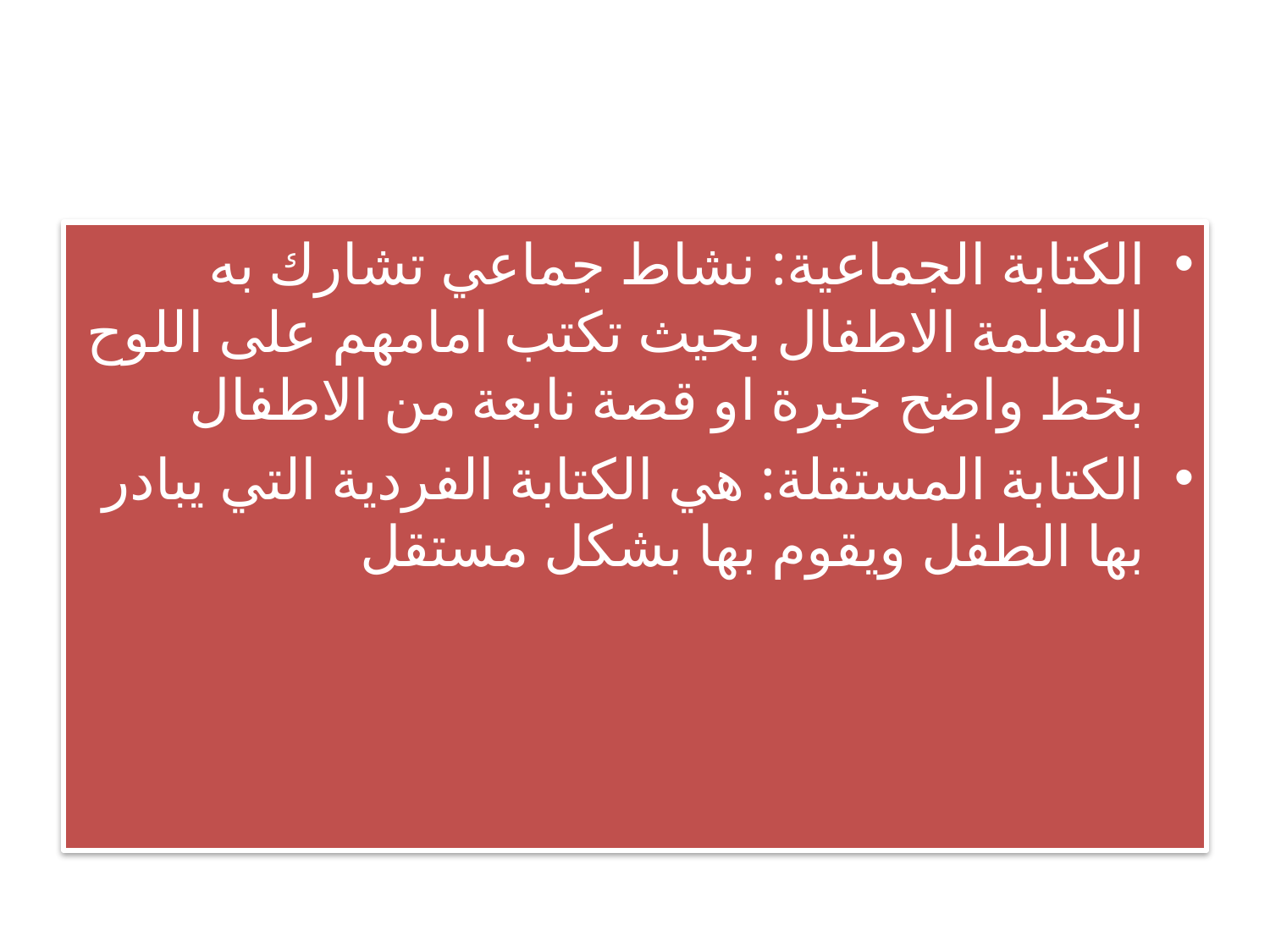

#
الكتابة الجماعية: نشاط جماعي تشارك به المعلمة الاطفال بحيث تكتب امامهم على اللوح بخط واضح خبرة او قصة نابعة من الاطفال
الكتابة المستقلة: هي الكتابة الفردية التي يبادر بها الطفل ويقوم بها بشكل مستقل